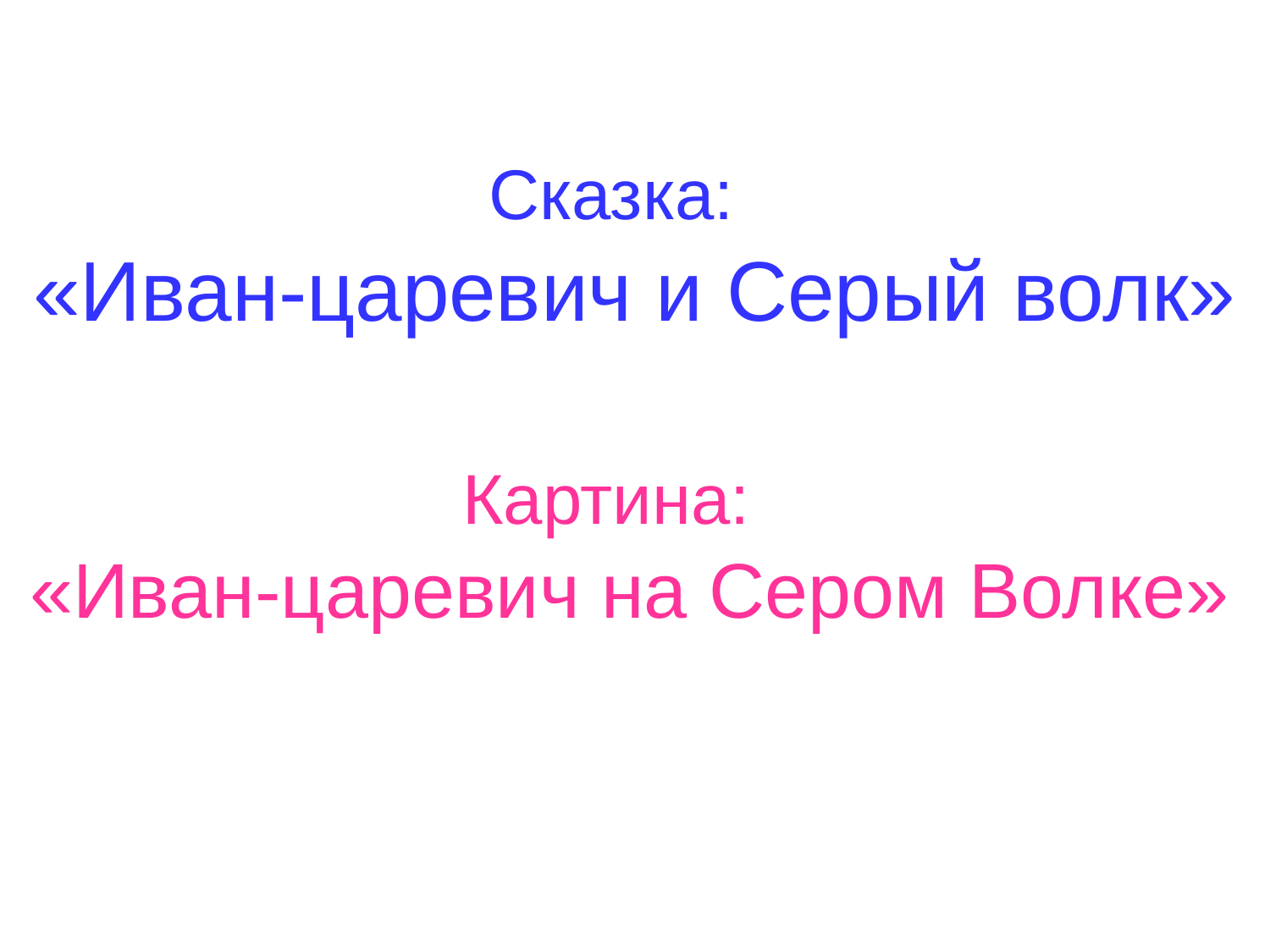

# Сказка: «Иван-царевич и Серый волк»
Картина:
«Иван-царевич на Сером Волке»